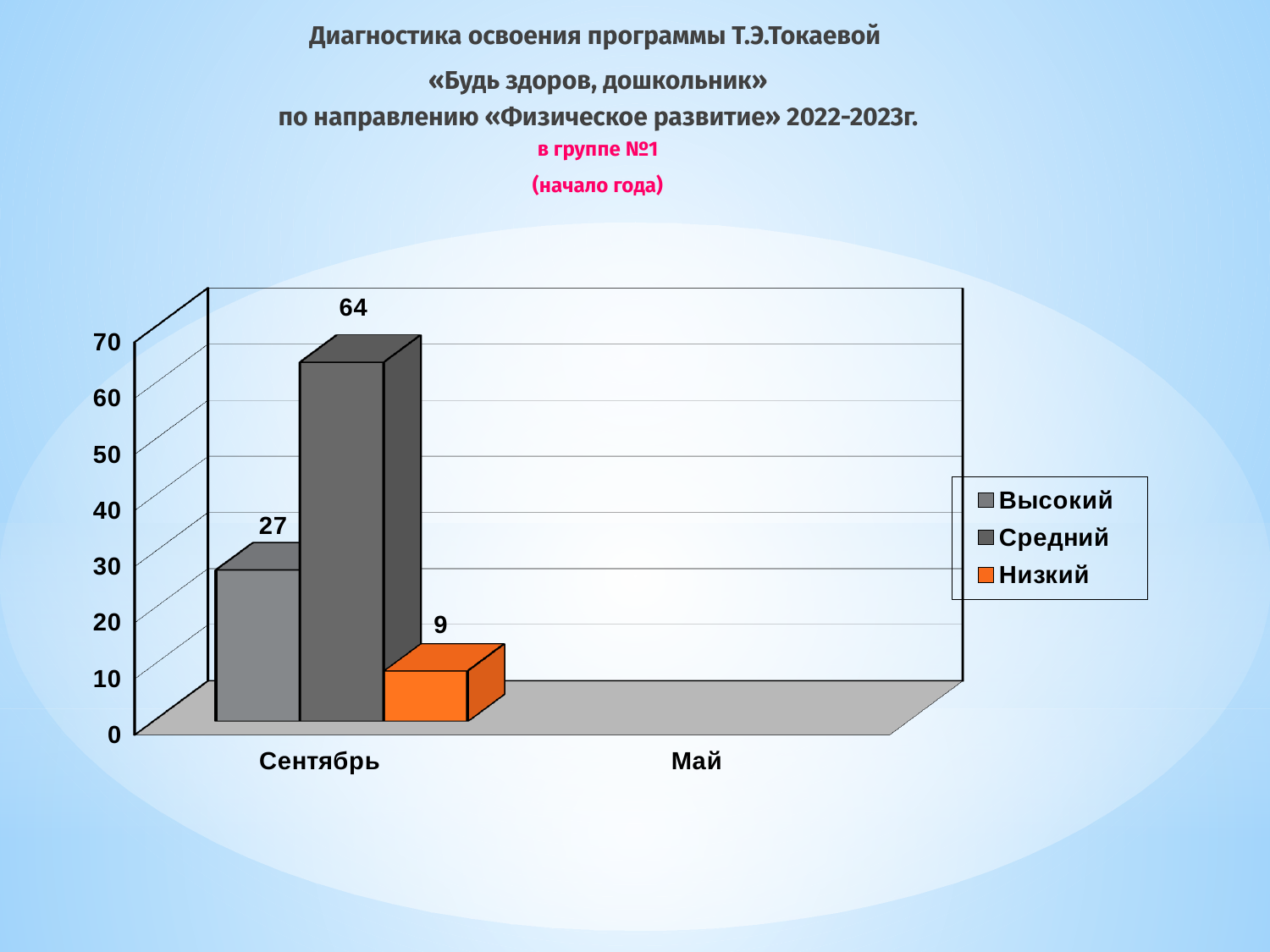

Диагностика освоения программы Т.Э.Токаевой
«Будь здоров, дошкольник»
по направлению «Физическое развитие» 2022-2023г.
в группе №1
(начало года)

[unsupported chart]